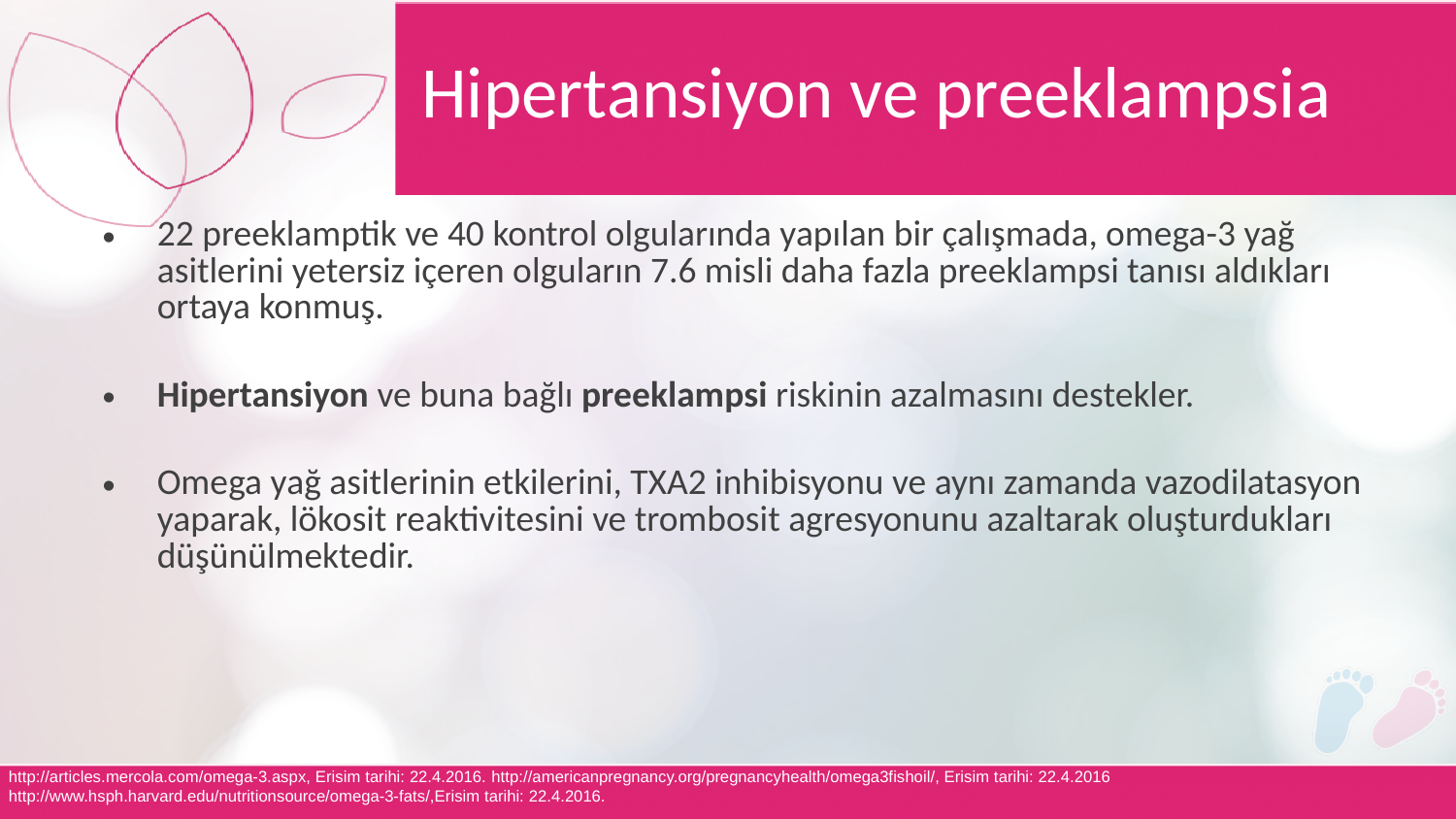

Hipertansiyon ve preeklampsia
22 preeklamptik ve 40 kontrol olgularında yapılan bir çalışmada, omega-3 yağ asitlerini yetersiz içeren olguların 7.6 misli daha fazla preeklampsi tanısı aldıkları ortaya konmuş.

Hipertansiyon ve buna bağlı preeklampsi riskinin azalmasını destekler.

Omega yağ asitlerinin etkilerini, TXA2 inhibisyonu ve aynı zamanda vazodilatasyon yaparak, lökosit reaktivitesini ve trombosit agresyonunu azaltarak oluşturdukları düşünülmektedir.
http://articles.mercola.com/omega-3.aspx, Erisim tarihi: 22.4.2016. http://americanpregnancy.org/pregnancyhealth/omega3fishoil/, Erisim tarihi: 22.4.2016
http://www.hsph.harvard.edu/nutritionsource/omega-3-fats/,Erisim tarihi: 22.4.2016.